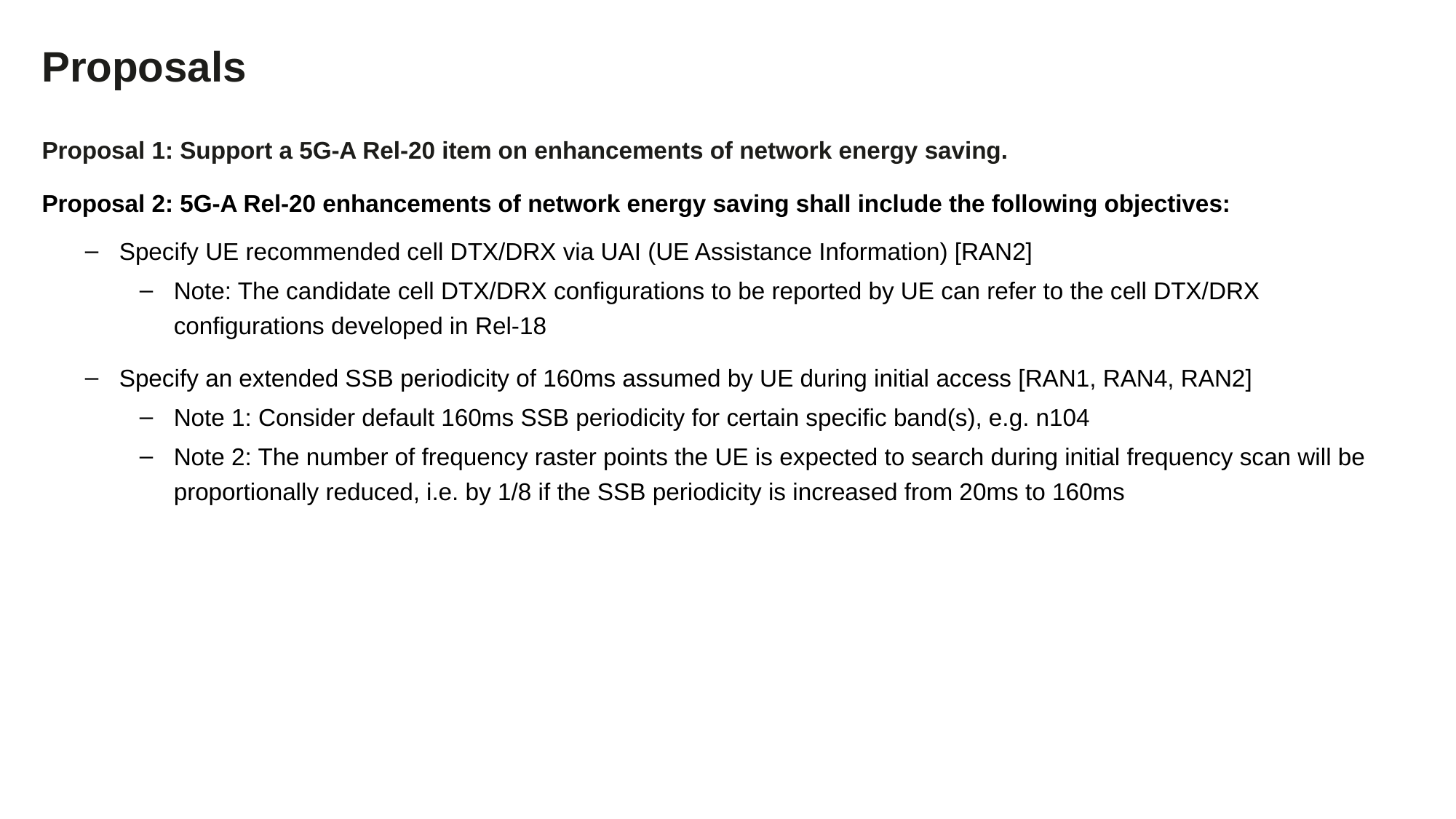

Proposals

Proposal 1: Support a 5G-A Rel-20 item on enhancements of network energy saving.
Proposal 2: 5G-A Rel-20 enhancements of network energy saving shall include the following objectives:
Specify UE recommended cell DTX/DRX via UAI (UE Assistance Information) [RAN2]
Note: The candidate cell DTX/DRX configurations to be reported by UE can refer to the cell DTX/DRX configurations developed in Rel-18
Specify an extended SSB periodicity of 160ms assumed by UE during initial access [RAN1, RAN4, RAN2]
Note 1: Consider default 160ms SSB periodicity for certain specific band(s), e.g. n104
Note 2: The number of frequency raster points the UE is expected to search during initial frequency scan will be proportionally reduced, i.e. by 1/8 if the SSB periodicity is increased from 20ms to 160ms